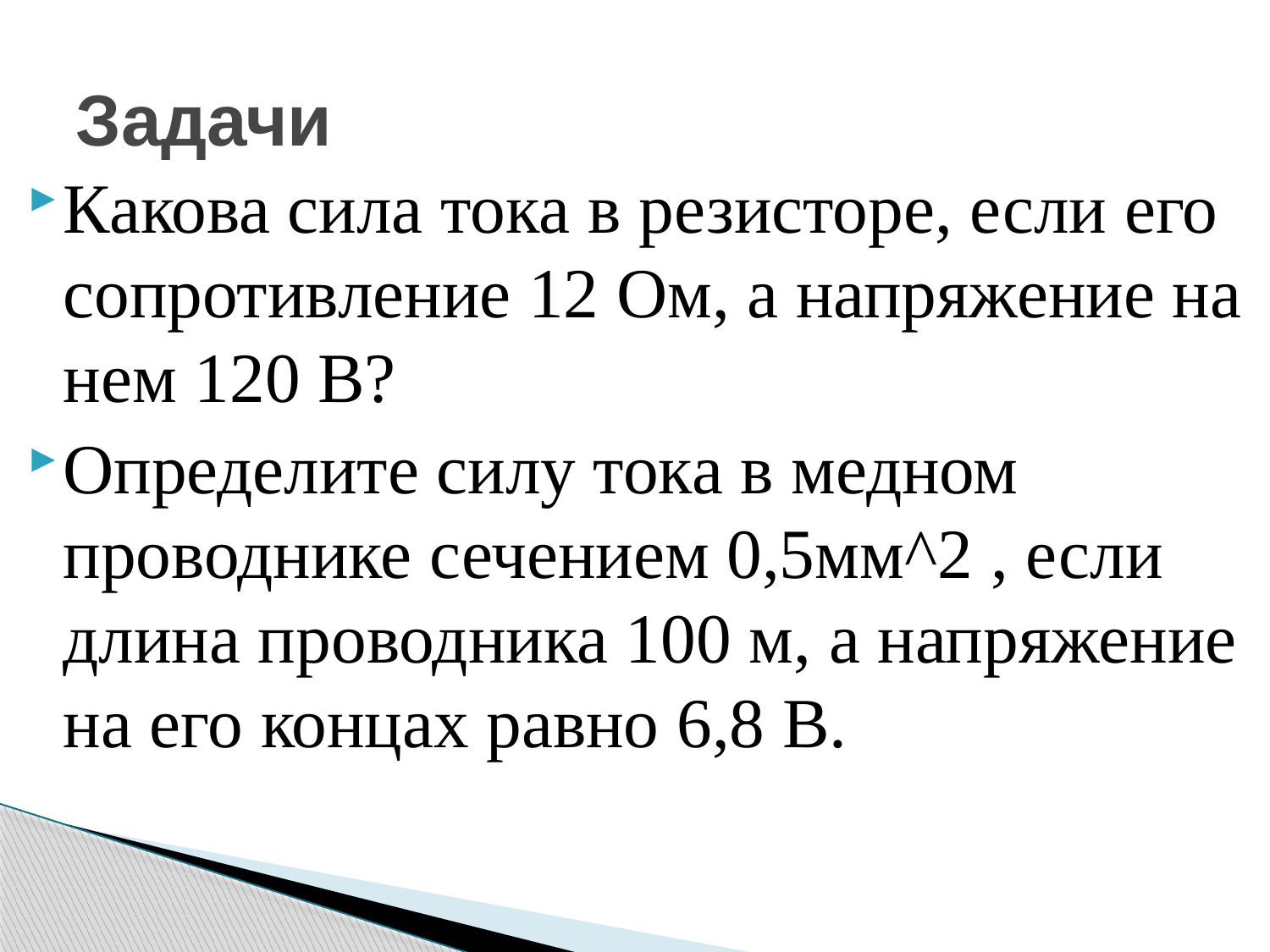

# Задачи
Какова сила тока в резисторе, если его сопротивление 12 Ом, а напряжение на нем 120 В?
Определите силу тока в медном проводнике сечением 0,5мм^2 , если длина проводника 100 м, а напряжение на его концах равно 6,8 В.